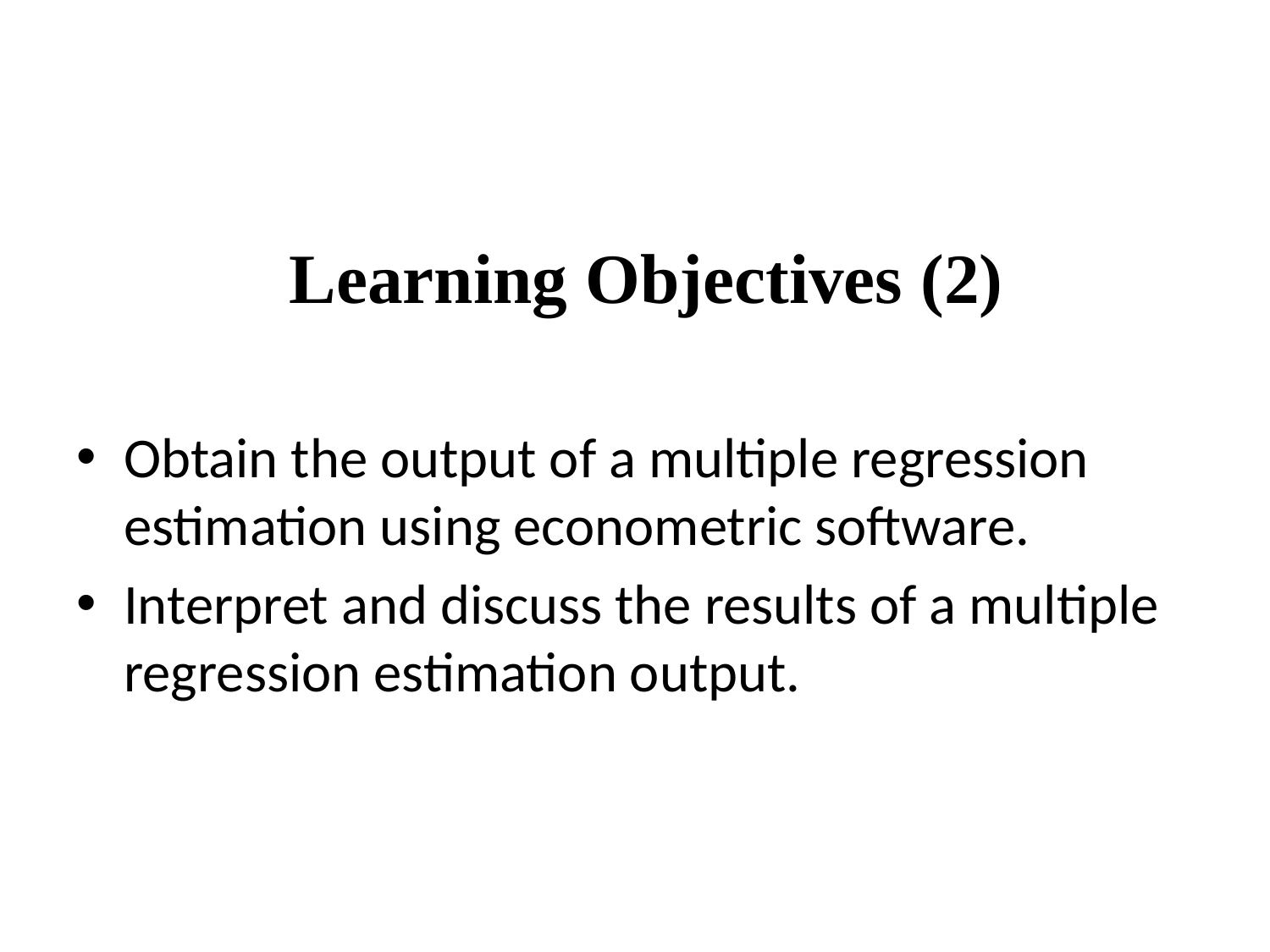

# Learning Objectives (2)

Obtain the output of a multiple regression estimation using econometric software.
Interpret and discuss the results of a multiple regression estimation output.